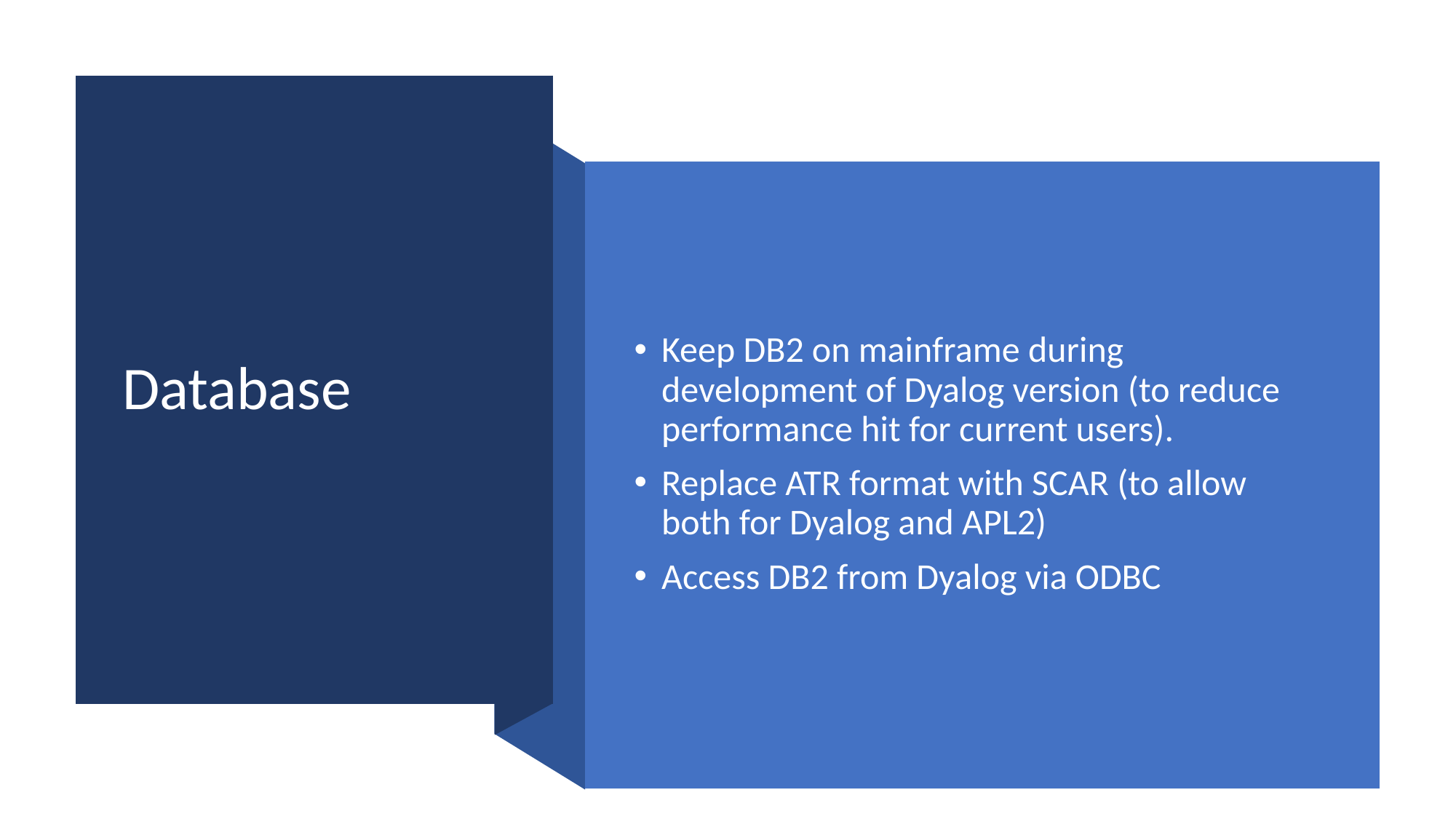

# Database

Keep DB2 on mainframe during development of Dyalog version (to reduce performance hit for current users).
Replace ATR format with SCAR (to allow both for Dyalog and APL2)
Access DB2 from Dyalog via ODBC